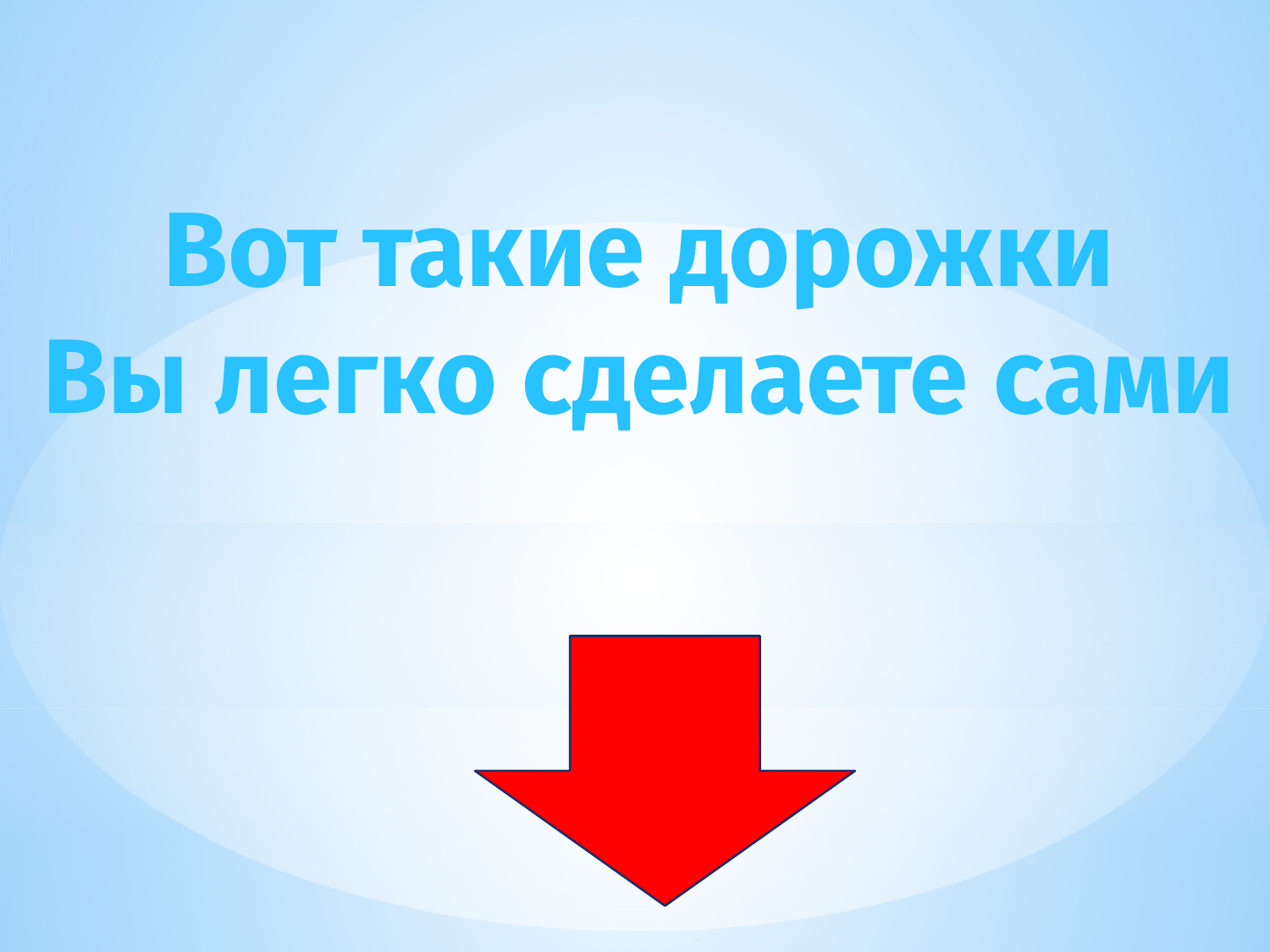

Вот такие дорожки
Вы легко сделаете сами